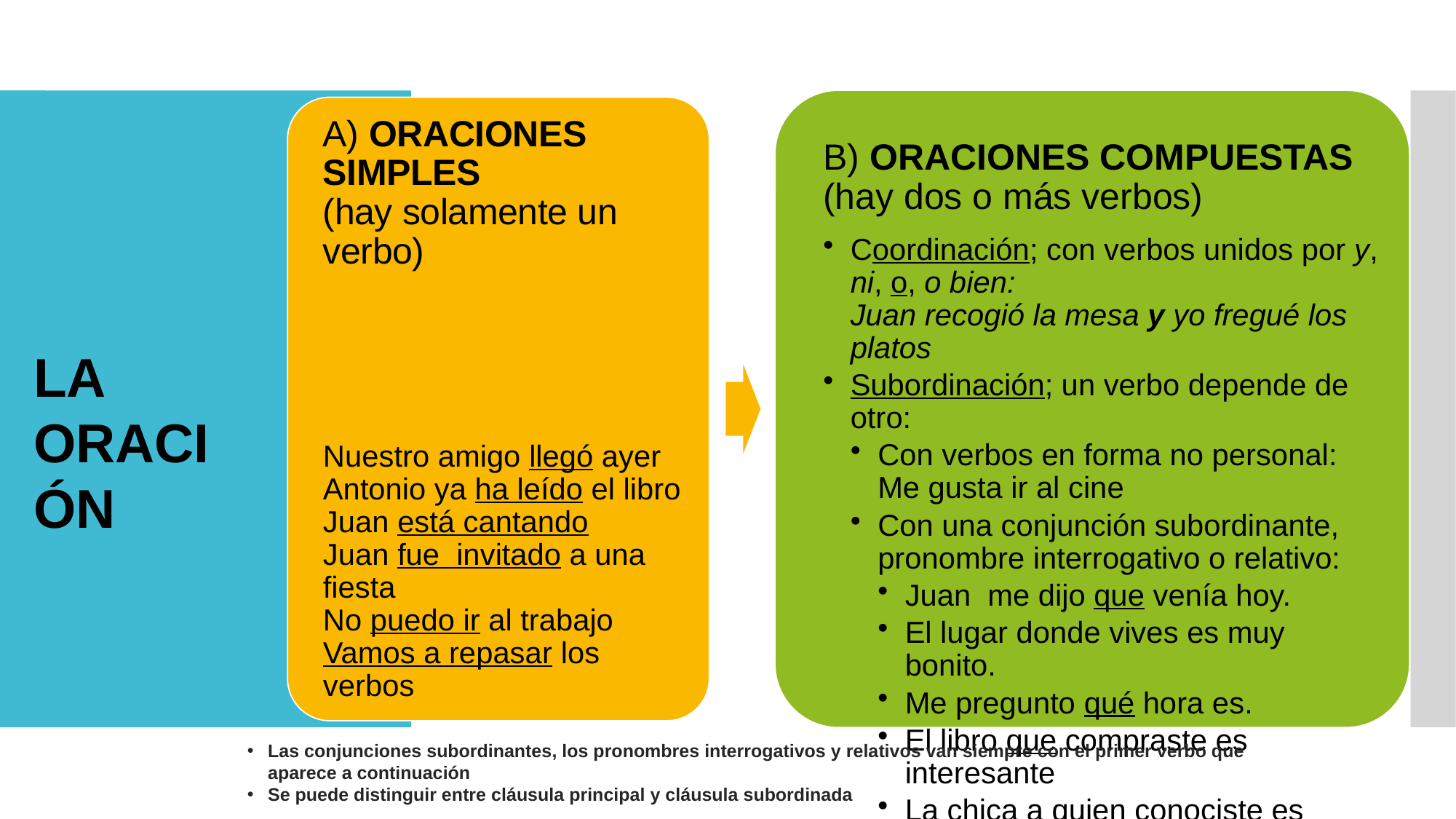

A) ORACIONES SIMPLES
(hay solamente un verbo)

Nuestro amigo llegó ayer Antonio ya ha leído el libro
Juan está cantando
Juan fue  invitado a una fiesta
No puedo ir al trabajo
Vamos a repasar los verbos

B) ORACIONES COMPUESTAS
(hay dos o más verbos)

Coordinación; con verbos unidos por y, ni, o, o bien:
Juan recogió la mesa y yo fregué los platos
Subordinación; un verbo depende de otro:
Con verbos en forma no personal: Me gusta ir al cine
Con una conjunción subordinante, pronombre interrogativo o relativo:
Juan  me dijo que venía hoy.
El lugar donde vives es muy bonito.
Me pregunto qué hora es.
El libro que compraste es interesante
La chica a quien conociste es peruana
la
oración
Las conjunciones subordinantes, los pronombres interrogativos y relativos van siempre con el primer verbo que aparece a continuación
Se puede distinguir entre cláusula principal y cláusula subordinada